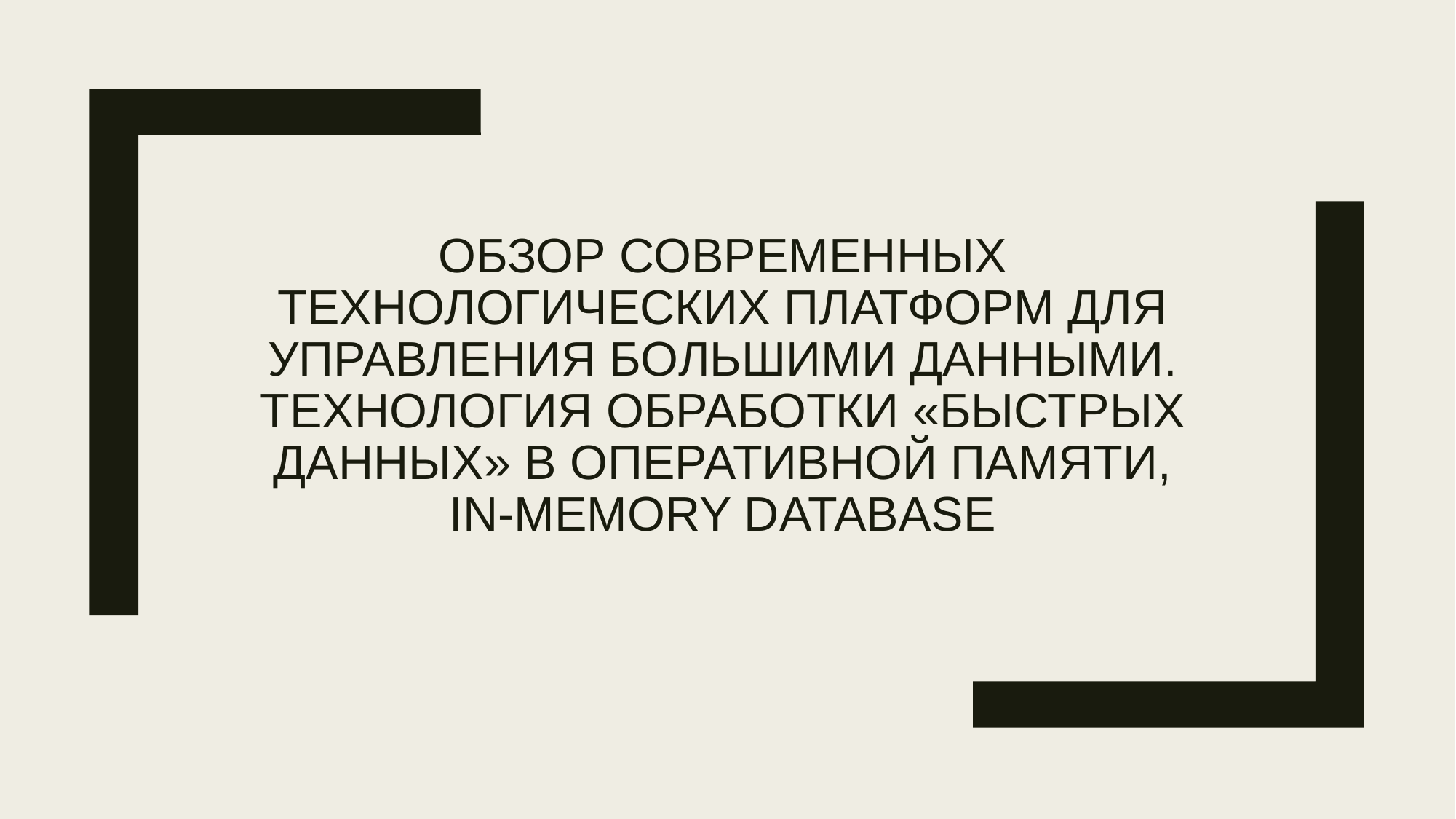

# Обзор современных технологических платформ для управления большими данными. Технология обработки «быстрых данных» в оперативной памяти, In-Memory Database